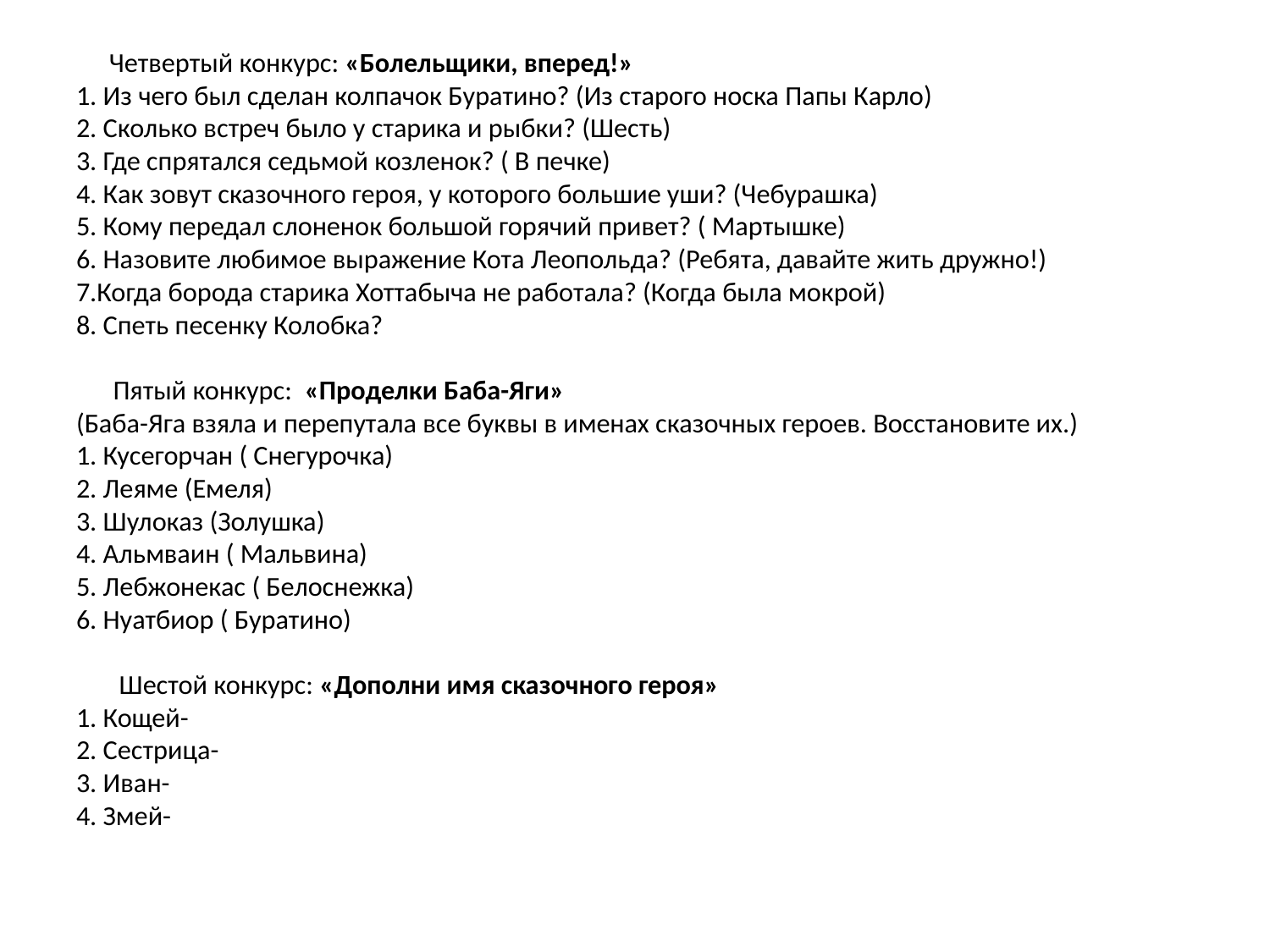

# Четвертый конкурс: «Болельщики, вперед!» 1. Из чего был сделан колпачок Буратино? (Из старого носка Папы Карло) 2. Сколько встреч было у старика и рыбки? (Шесть) 3. Где спрятался седьмой козленок? ( В печке) 4. Как зовут сказочного героя, у которого большие уши? (Чебурашка) 5. Кому передал слоненок большой горячий привет? ( Мартышке) 6. Назовите любимое выражение Кота Леопольда? (Ребята, давайте жить дружно!) 7.Когда борода старика Хоттабыча не работала? (Когда была мокрой) 8. Спеть песенку Колобка? Пятый конкурс:  «Проделки Баба-Яги» (Баба-Яга взяла и перепутала все буквы в именах сказочных героев. Восстановите их.) 1. Кусегорчан ( Снегурочка) 2. Леяме (Емеля) 3. Шулоказ (Золушка) 4. Альмваин ( Мальвина) 5. Лебжонекас ( Белоснежка) 6. Нуатбиор ( Буратино) Шестой конкурс: «Дополни имя сказочного героя» 1. Кощей- 2. Сестрица- 3. Иван- 4. Змей-